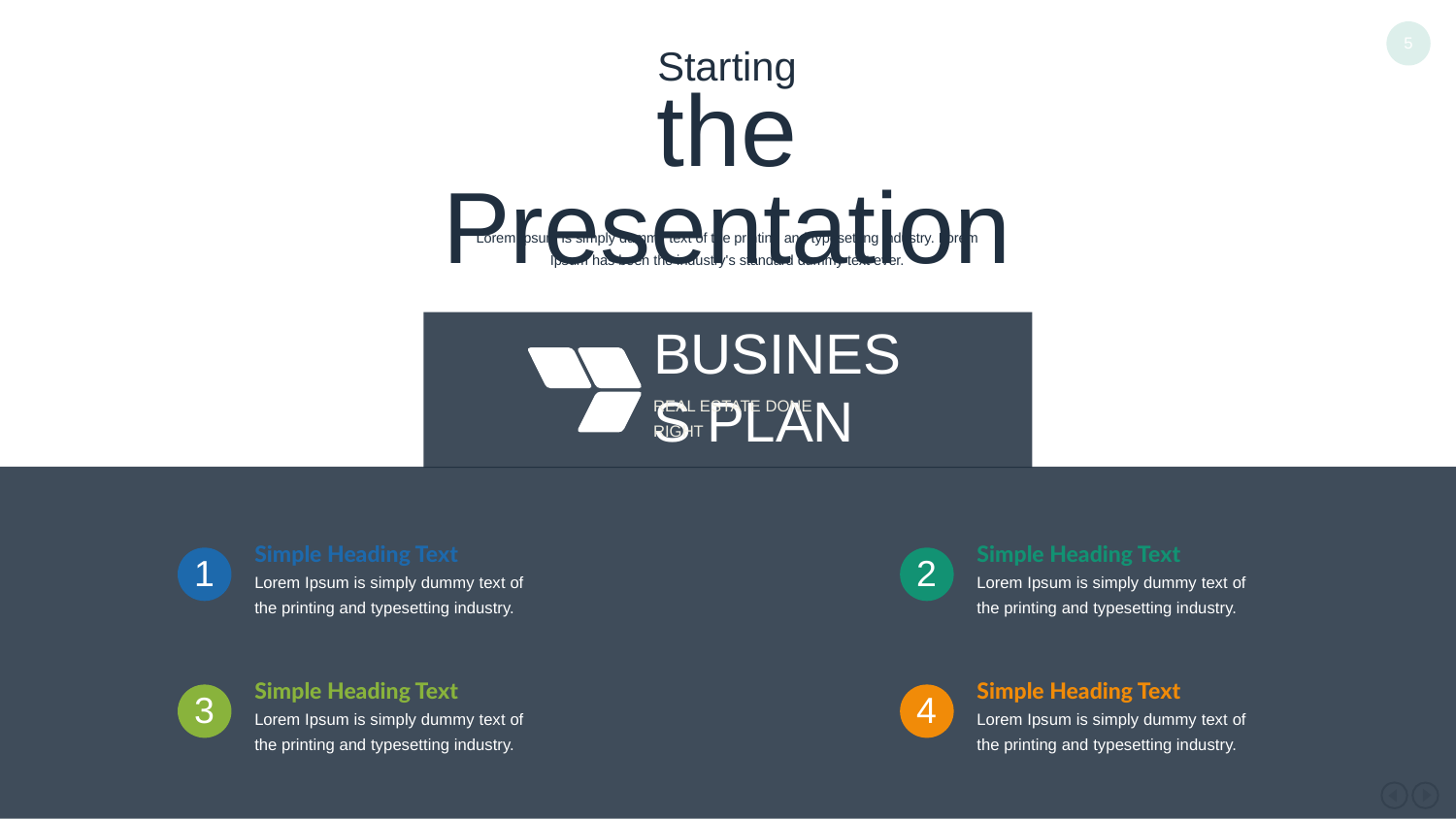

Starting
the Presentation
Lorem Ipsum is simply dummy text of the printing and typesetting industry. Lorem Ipsum has been the industry's standard dummy text ever.

BUSINESS PLAN
REAL ESTATE DONE RIGHT

Simple Heading Text
Lorem Ipsum is simply dummy text of the printing and typesetting industry.

1
Simple Heading Text
Lorem Ipsum is simply dummy text of the printing and typesetting industry.

2
Simple Heading Text
Lorem Ipsum is simply dummy text of the printing and typesetting industry.

3
Simple Heading Text
Lorem Ipsum is simply dummy text of the printing and typesetting industry.

4